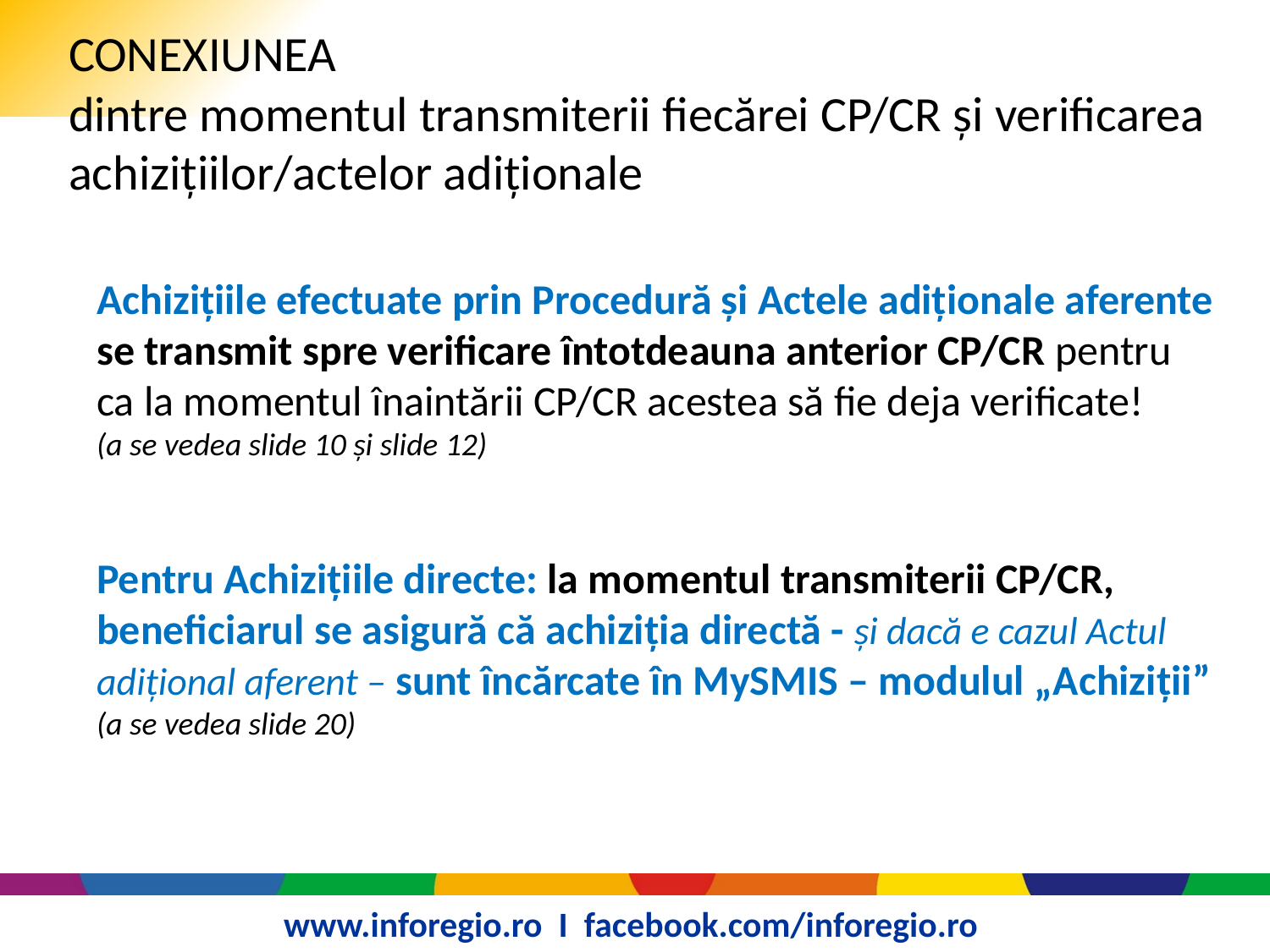

CONEXIUNEA
dintre momentul transmiterii fiecărei CP/CR și verificarea achizițiilor/actelor adiționale

Achizițiile efectuate prin Procedură și Actele adiționale aferente se transmit spre verificare întotdeauna anterior CP/CR pentru ca la momentul înaintării CP/CR acestea să fie deja verificate!
(a se vedea slide 10 și slide 12)

Pentru Achizițiile directe: la momentul transmiterii CP/CR,
beneficiarul se asigură că achiziția directă - și dacă e cazul Actul adițional aferent – sunt încărcate în MySMIS – modulul „Achiziții”
(a se vedea slide 20)